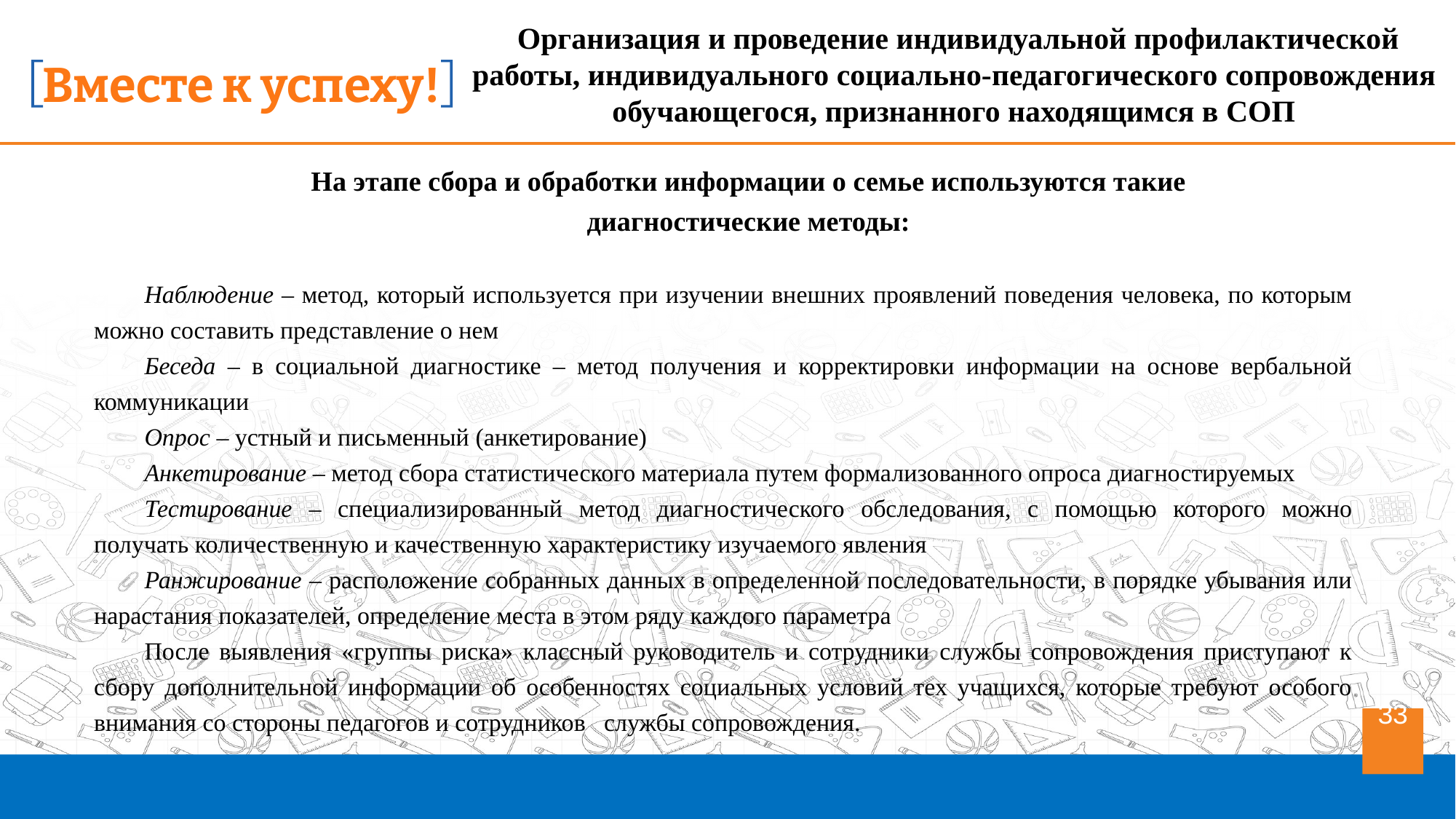

Организация и проведение индивидуальной профилактической работы, индивидуального социально-педагогического сопровождения обучающегося, признанного находящимся в СОП
На этапе сбора и обработки информации о семье используются такие
диагностические методы:

Наблюдение – метод, который используется при изучении внешних проявлений поведения человека, по которым можно составить представление о нем
Беседа – в социальной диагностике – метод получения и корректировки информации на основе вербальной коммуникации
Опрос – устный и письменный (анкетирование)
Анкетирование – метод сбора статистического материала путем формализованного опроса диагностируемых
Тестирование – специализированный метод диагностического обследования, с помощью которого можно получать количественную и качественную характеристику изучаемого явления
Ранжирование – расположение собранных данных в определенной последовательности, в порядке убывания или нарастания показателей, определение места в этом ряду каждого параметра
После выявления «группы риска» классный руководитель и сотрудники службы сопровождения приступают к сбору дополнительной информации об особенностях социальных условий тех учащихся, которые требуют особого внимания со стороны педагогов и сотрудников   службы сопровождения.